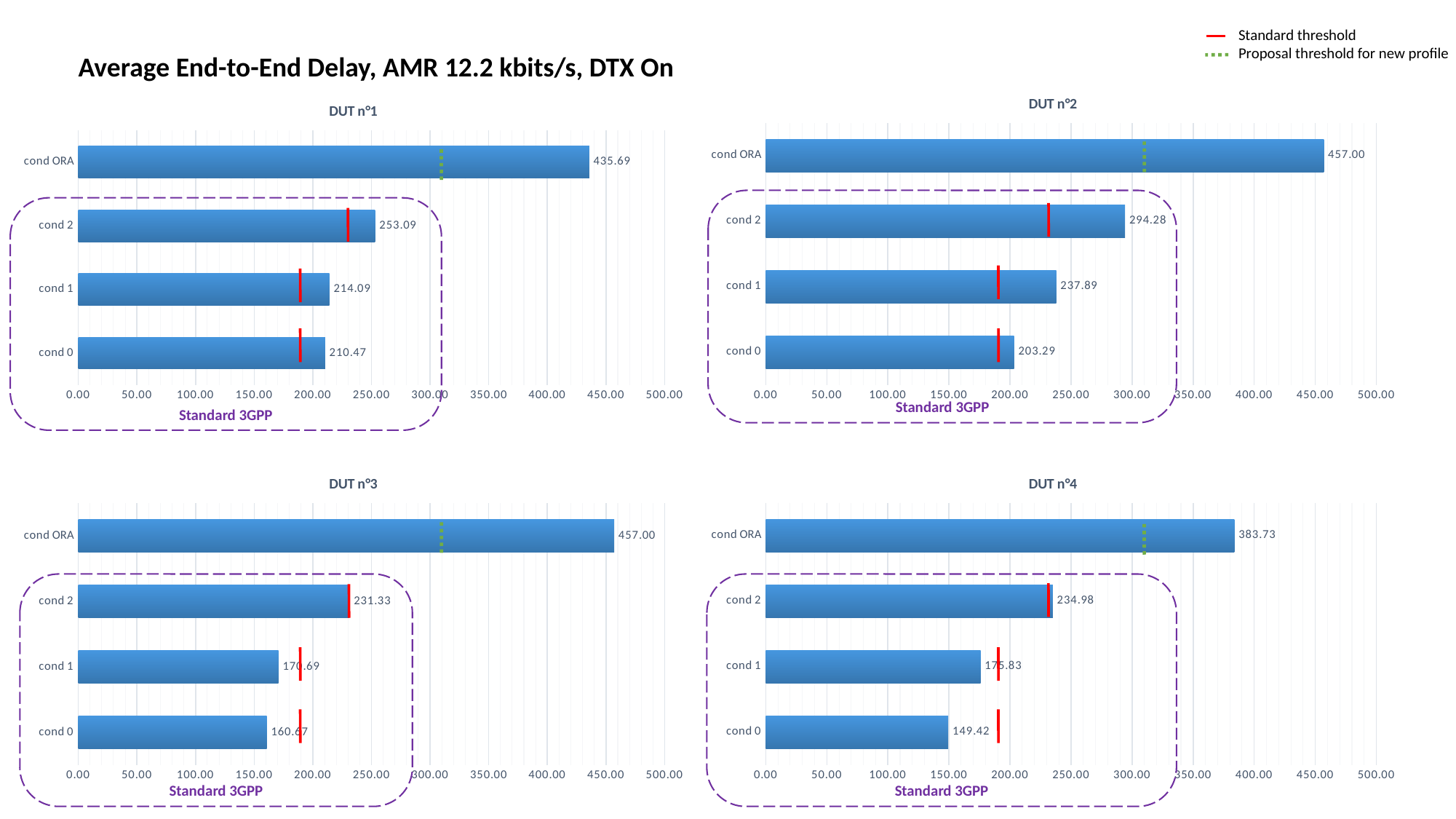

Standard threshold
Proposal threshold for new profile
Average End-to-End Delay, AMR 12.2 kbits/s, DTX On

### Chart: DUT n°2

| Category | delay EtE (ms) |
|---|---|
| cond 0 | 203.291 |
| cond 1 | 237.88600000000002 |
| cond 2 | 294.27799999999996 |
| cond ORA | 456.99799999999993 |

### Chart: DUT n°1

| Category | delay EtE (ms) |
|---|---|
| cond 0 | 210.471 |
| cond 1 | 214.09400000000005 |
| cond 2 | 253.087 |
| cond ORA | 435.68500000000006 |

Standard 3GPP

Standard 3GPP

### Chart: DUT n°4

| Category | delay EtE (ms) |
|---|---|
| cond 0 | 149.423 |
| cond 1 | 175.829 |
| cond 2 | 234.98200000000003 |
| cond ORA | 383.73400000000004 |

### Chart: DUT n°3

| Category | delay EtE (ms) |
|---|---|
| cond 0 | 160.66500000000002 |
| cond 1 | 170.685 |
| cond 2 | 231.325 |
| cond ORA | 456.99799999999993 |

Standard 3GPP

Standard 3GPP